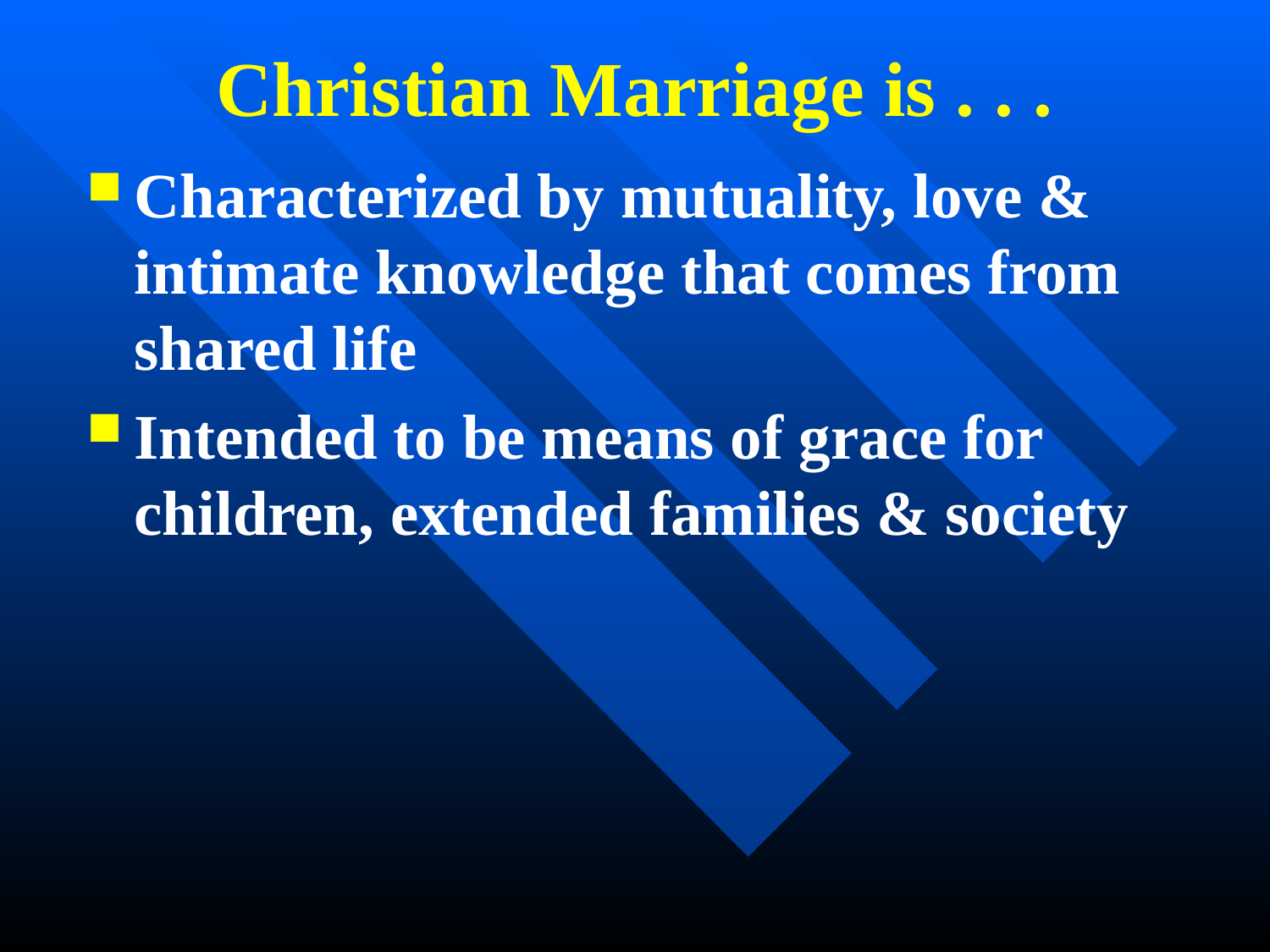

# Christian Marriage is . . .
Characterized by mutuality, love & intimate knowledge that comes from shared life
Intended to be means of grace for children, extended families & society